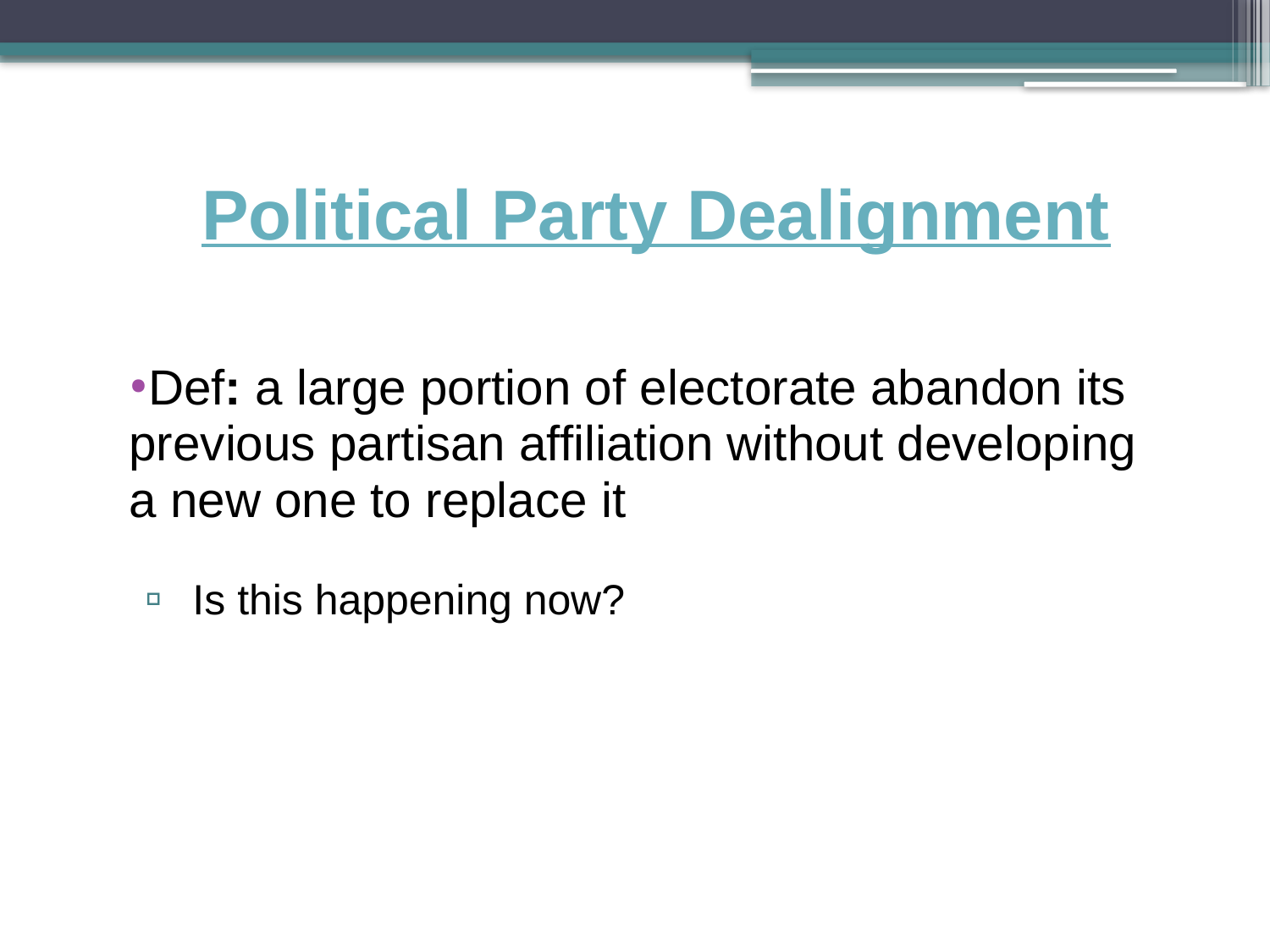

# Political Party Dealignment

Def: a large portion of electorate abandon its previous partisan affiliation without developing a new one to replace it

Is this happening now?